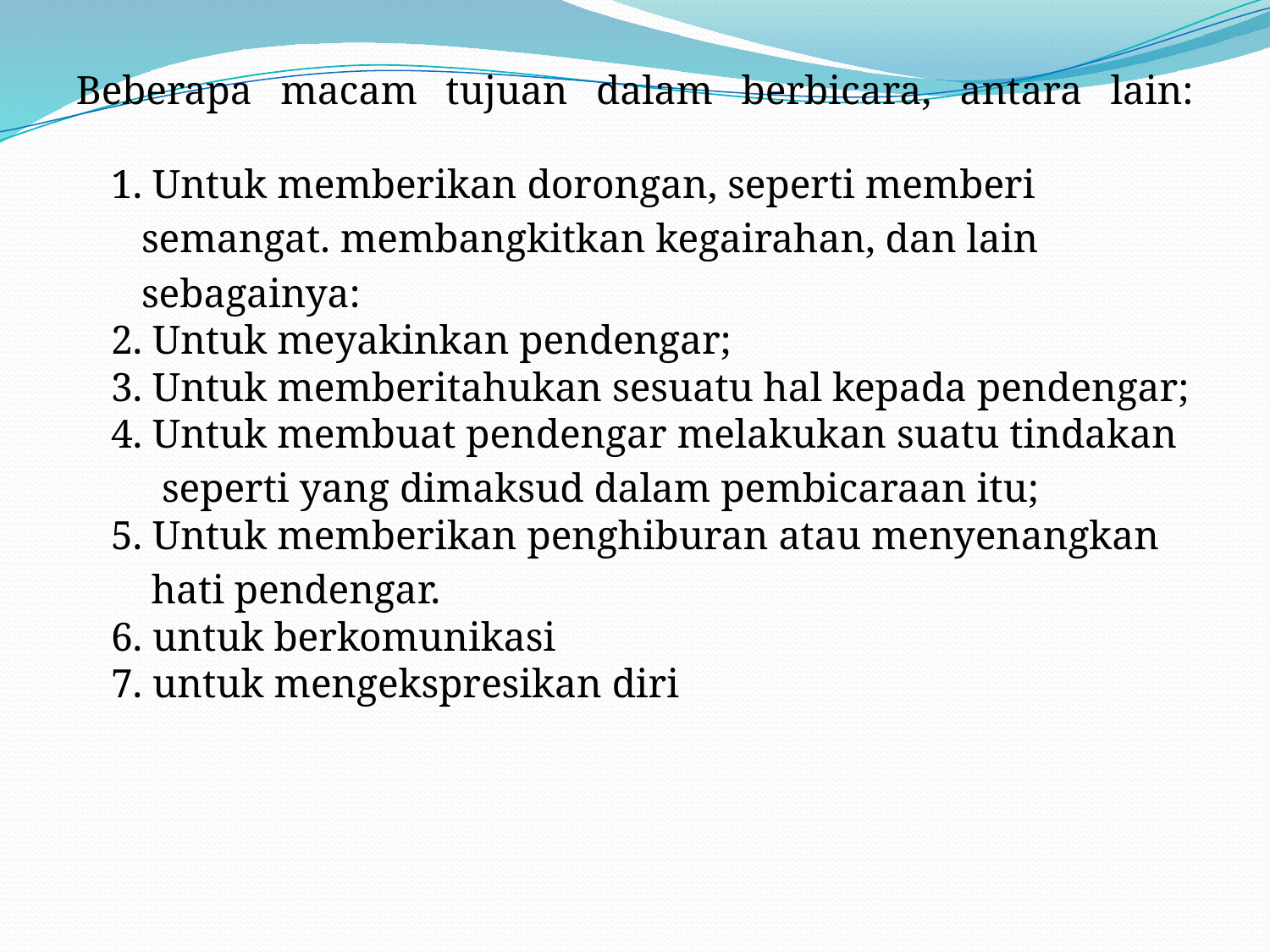

Beberapa macam tujuan dalam berbicara, antara lain:
1. Untuk memberikan dorongan, seperti memberi
	   semangat. membangkitkan kegairahan, dan lain
	   sebagainya:
2. Untuk meyakinkan pendengar;
3. Untuk memberitahukan sesuatu hal kepada pendengar;
4. Untuk membuat pendengar melakukan suatu tindakan
	     seperti yang dimaksud dalam pembicaraan itu;
5. Untuk memberikan penghiburan atau menyenangkan
	    hati pendengar.
6. untuk berkomunikasi
7. untuk mengekspresikan diri